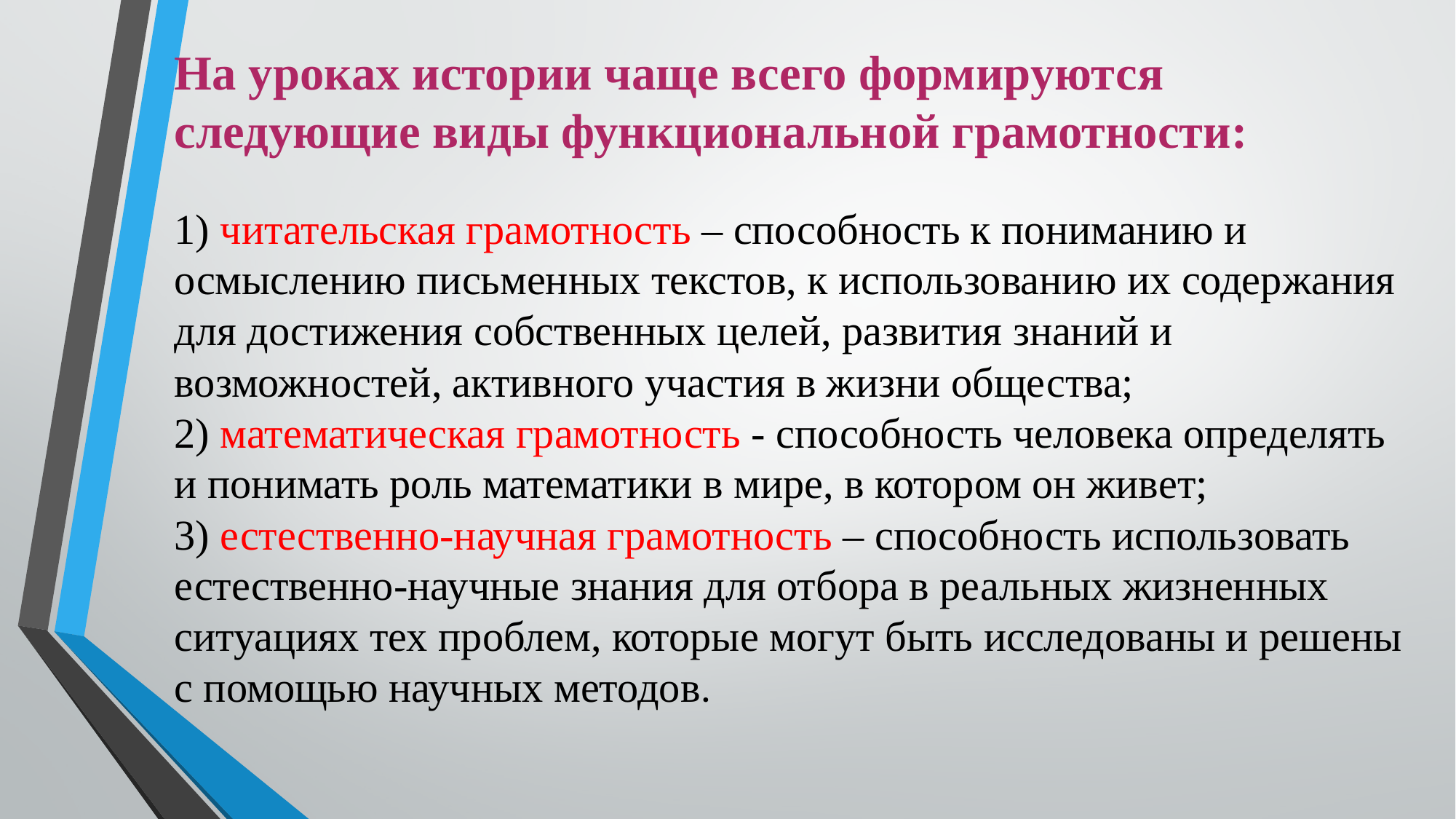

На уроках истории чаще всего формируются следующие виды функциональной грамотности:

1) читательская грамотность – способность к пониманию и осмыслению письменных текстов, к использованию их содержания для достижения собственных целей, развития знаний и возможностей, активного участия в жизни общества;
2) математическая грамотность - способность человека определять и понимать роль математики в мире, в котором он живет;
3) естественно-научная грамотность – способность использовать естественно-научные знания для отбора в реальных жизненных ситуациях тех проблем, которые могут быть исследованы и решены с помощью научных методов.